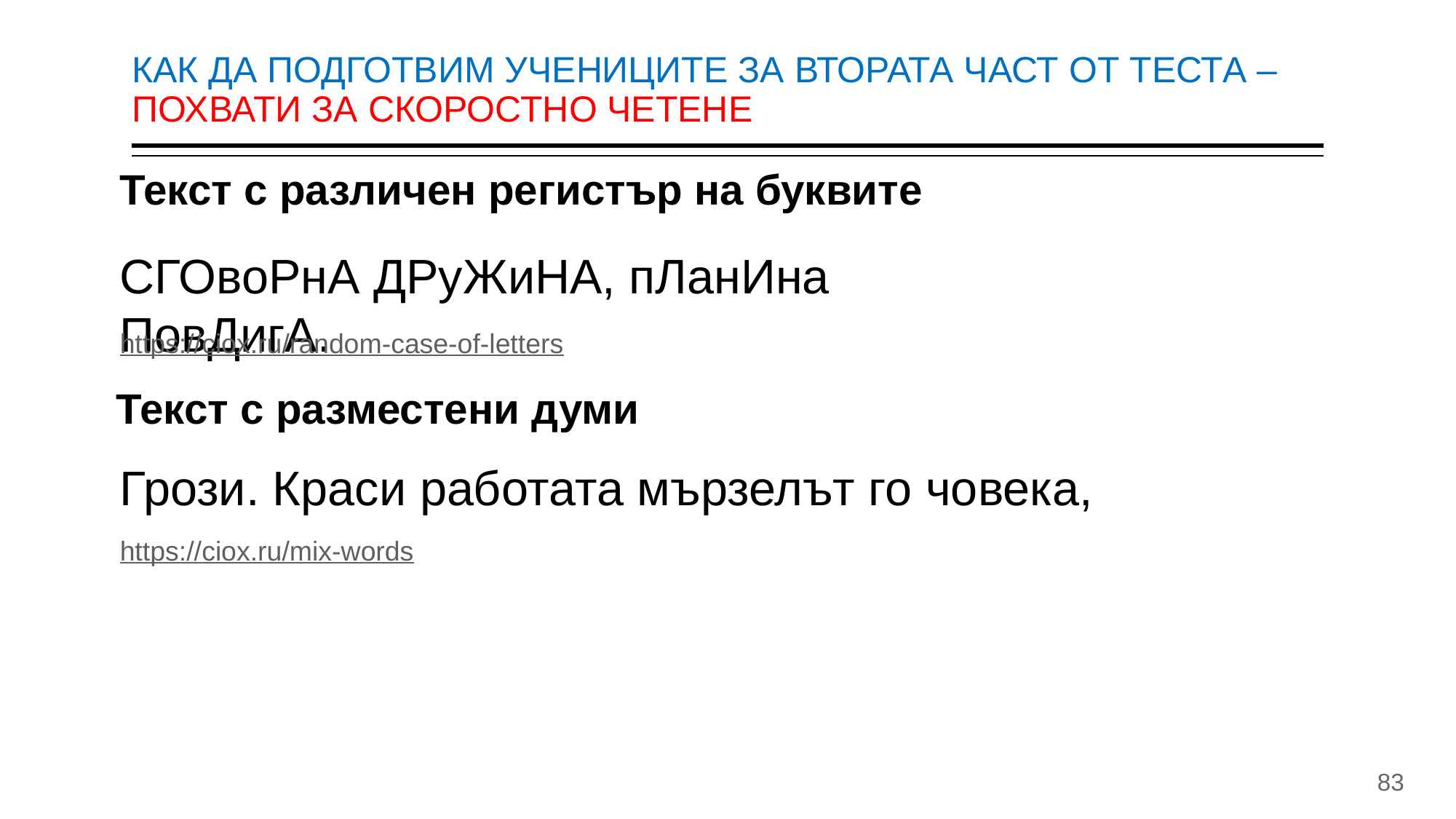

# КАК ДА ПОДГОТВИМ УЧЕНИЦИТЕ ЗА ВТОРАТА ЧАСТ ОТ ТЕСТА –ПОХВАТИ ЗА СКОРОСТНО ЧЕТЕНЕ
Текст с различен регистър на буквите

СГОвоРнА ДРуЖиНА, пЛанИна ПовДигА.
https://ciox.ru/random-case-of-letters
Текст с разместени думи

Грози. Краси работата мързелът го човека,
https://ciox.ru/mix-words

83